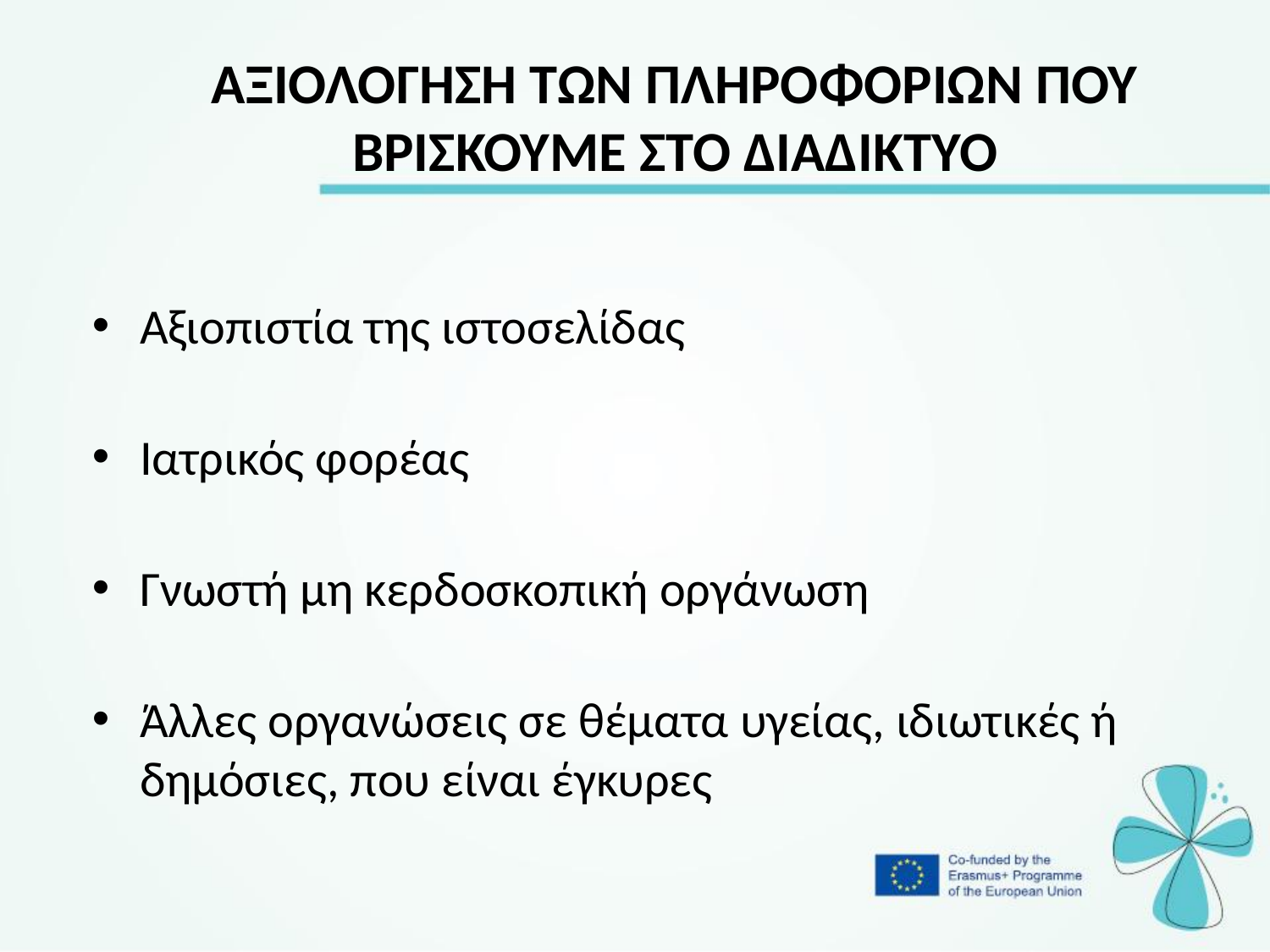

# ΑΞΙΟΛΟΓΗΣΗ ΤΩΝ ΠΛΗΡΟΦΟΡΙΩΝ ΠΟΥ ΒΡΙΣΚΟΥΜΕ ΣΤΟ ΔΙΑΔΙΚΤΥΟ
Αξιοπιστία της ιστοσελίδας

Ιατρικός φορέας

Γνωστή μη κερδοσκοπική οργάνωση

Άλλες οργανώσεις σε θέματα υγείας, ιδιωτικές ή δημόσιες, που είναι έγκυρες